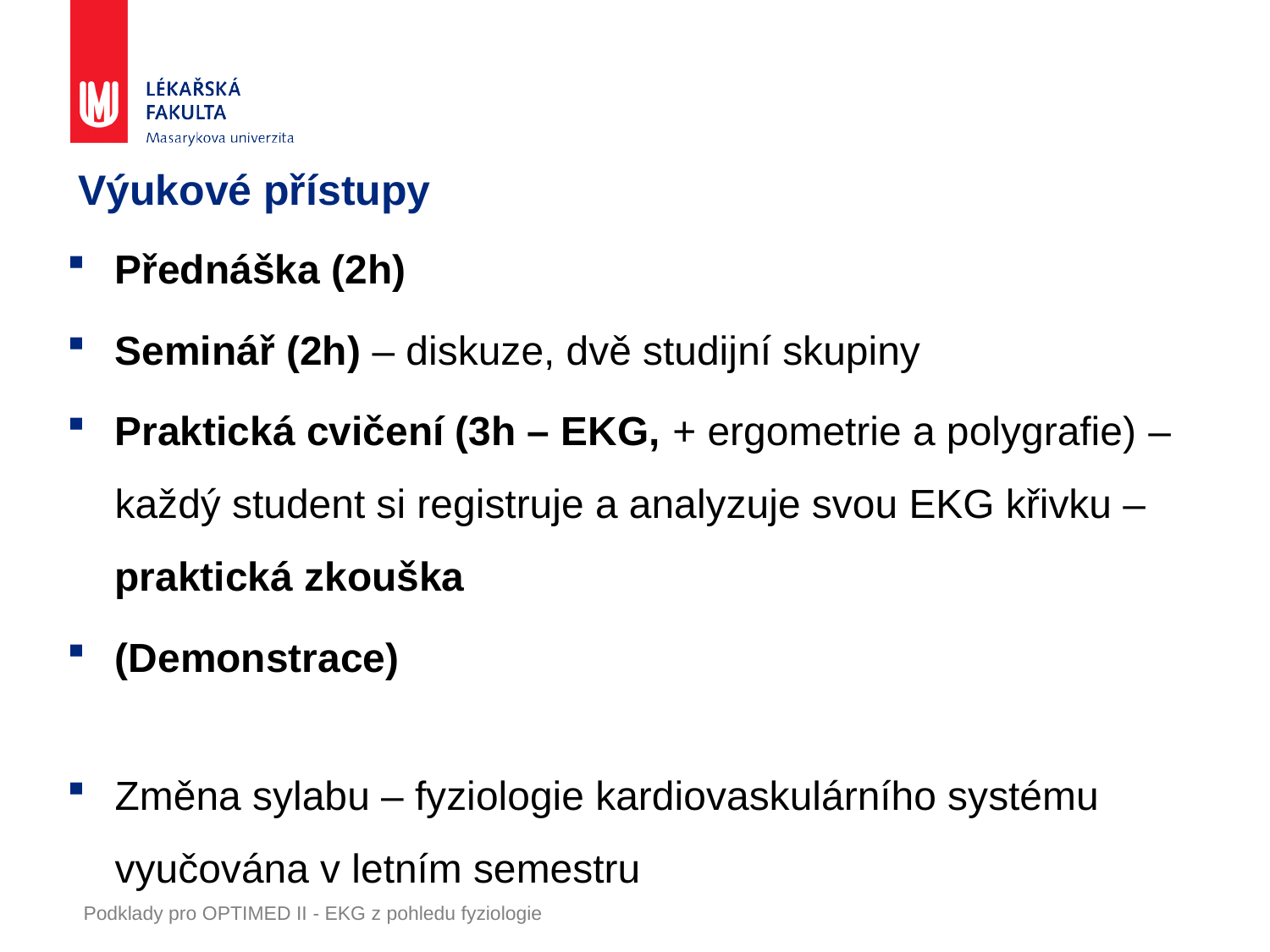

# Výukové přístupy
Přednáška (2h)
Seminář (2h) – diskuze, dvě studijní skupiny
Praktická cvičení (3h – EKG, + ergometrie a polygrafie) – každý student si registruje a analyzuje svou EKG křivku – praktická zkouška
(Demonstrace)

Změna sylabu – fyziologie kardiovaskulárního systému vyučována v letním semestru
Podklady pro OPTIMED II - EKG z pohledu fyziologie